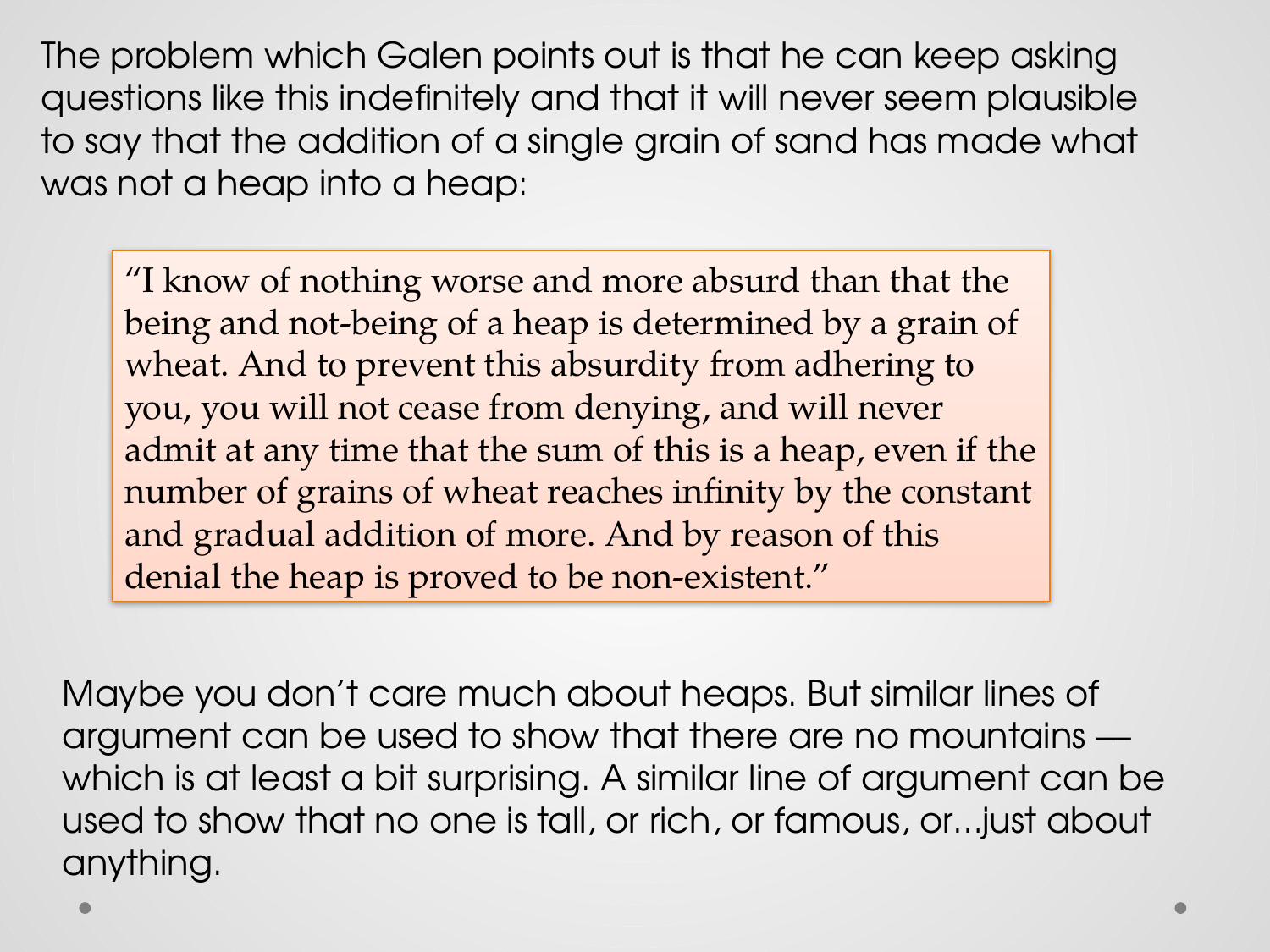

The problem which Galen points out is that he can keep asking questions like this indefinitely and that it will never seem plausible to say that the addition of a single grain of sand has made what was not a heap into a heap:
“I know of nothing worse and more absurd than that the being and not-being of a heap is determined by a grain of wheat. And to prevent this absurdity from adhering to you, you will not cease from denying, and will never admit at any time that the sum of this is a heap, even if the number of grains of wheat reaches infinity by the constant and gradual addition of more. And by reason of this denial the heap is proved to be non-existent.”
Maybe you don’t care much about heaps. But similar lines of argument can be used to show that there are no mountains –– which is at least a bit surprising. A similar line of argument can be used to show that no one is tall, or rich, or famous, or…just about anything.